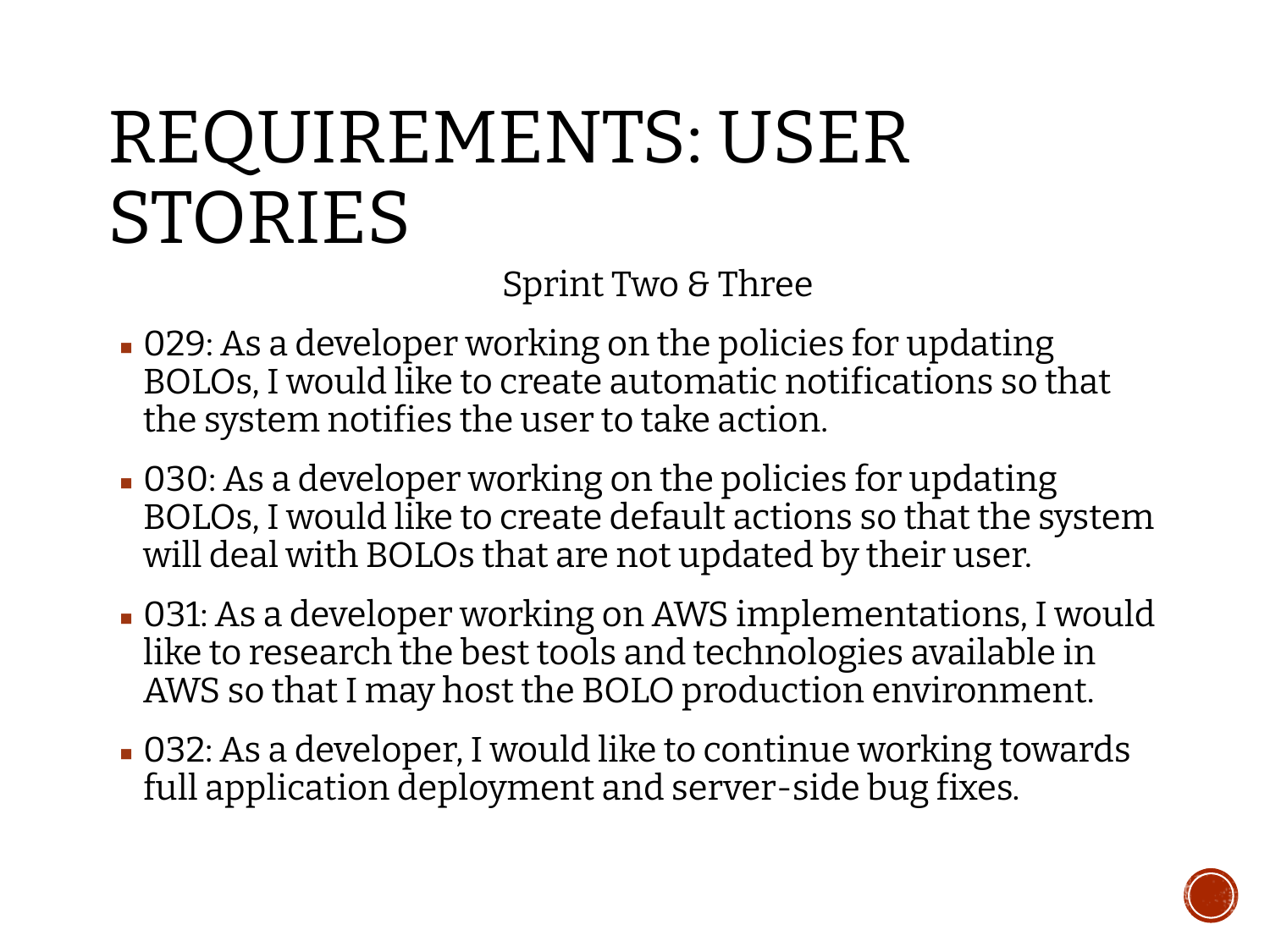

# REQUIREMENTS: USER STORIES
Sprint Two & Three
029: As a developer working on the policies for updating BOLOs, I would like to create automatic notifications so that the system notifies the user to take action.
030: As a developer working on the policies for updating BOLOs, I would like to create default actions so that the system will deal with BOLOs that are not updated by their user.
031: As a developer working on AWS implementations, I would like to research the best tools and technologies available in AWS so that I may host the BOLO production environment.
032: As a developer, I would like to continue working towards full application deployment and server-side bug fixes.